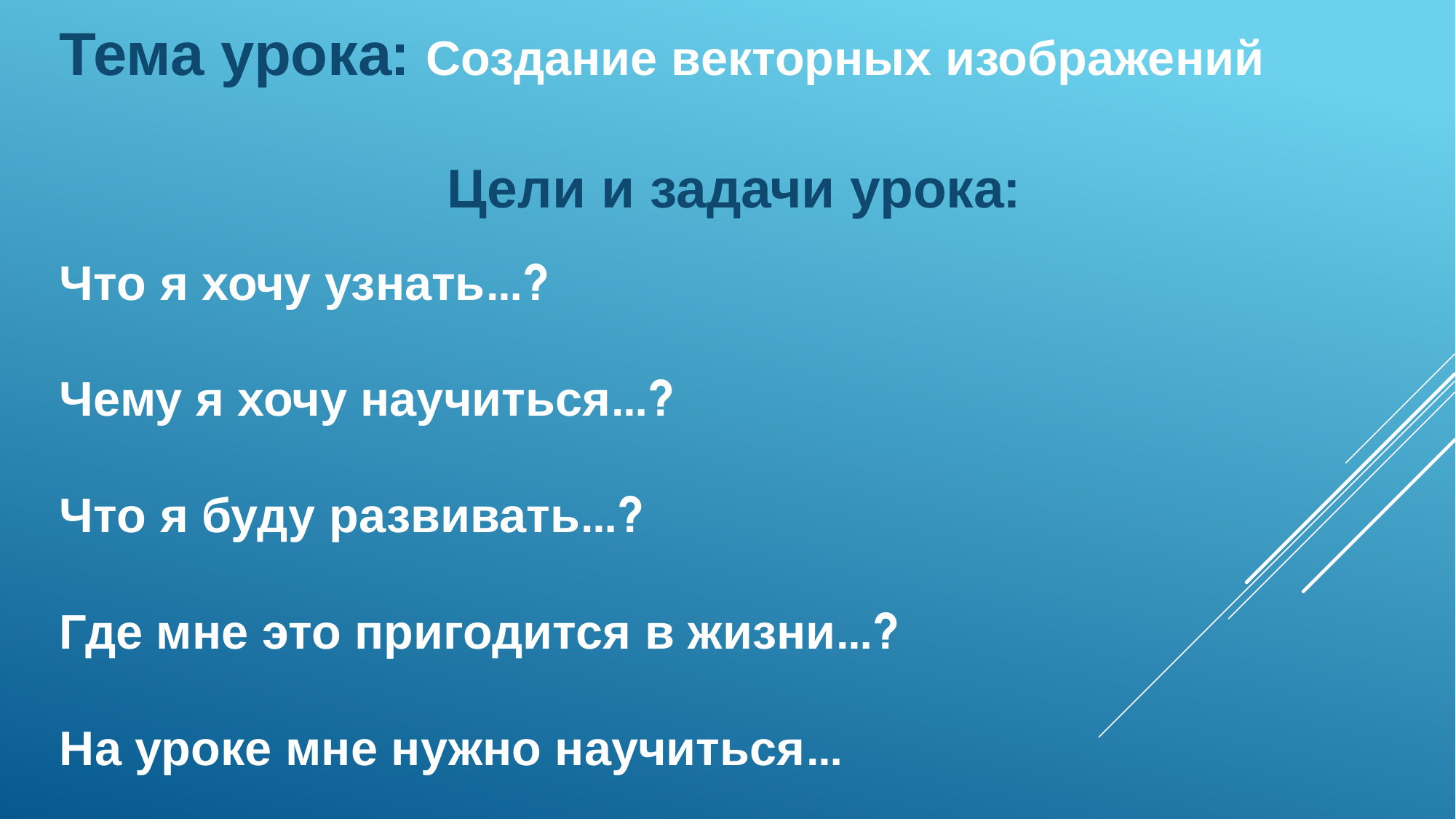

Тема урока: Создание векторных изображений

Цели и задачи урока:

Что я хочу узнать…?

Чему я хочу научиться…?

Что я буду развивать…?

Где мне это пригодится в жизни…?

На уроке мне нужно научиться…